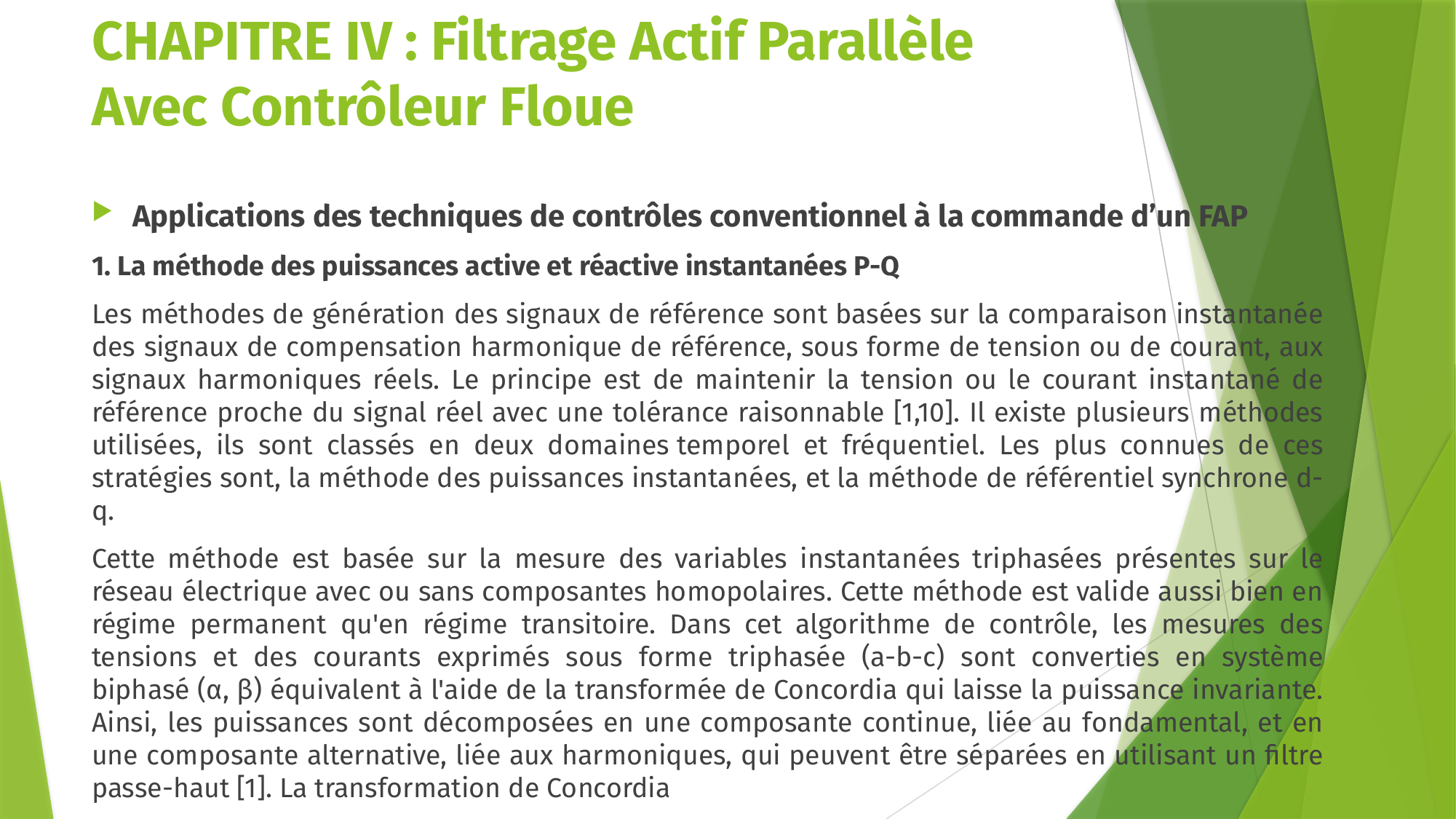

# CHAPITRE IV : Filtrage Actif Parallèle Avec Contrôleur Floue
Applications des techniques de contrôles conventionnel à la commande d’un FAP
1. La méthode des puissances active et réactive instantanées P-Q
Les méthodes de génération des signaux de référence sont basées sur la comparaison instantanée des signaux de compensation harmonique de référence, sous forme de tension ou de courant, aux signaux harmoniques réels. Le principe est de maintenir la tension ou le courant instantané de référence proche du signal réel avec une tolérance raisonnable [1,10]. Il existe plusieurs méthodes utilisées, ils sont classés en deux domaines temporel et fréquentiel. Les plus connues de ces stratégies sont, la méthode des puissances instantanées, et la méthode de référentiel synchrone d-q.
Cette méthode est basée sur la mesure des variables instantanées triphasées présentes sur le réseau électrique avec ou sans composantes homopolaires. Cette méthode est valide aussi bien en régime permanent qu'en régime transitoire. Dans cet algorithme de contrôle, les mesures des tensions et des courants exprimés sous forme triphasée (a-b-c) sont converties en système biphasé (α, β) équivalent à l'aide de la transformée de Concordia qui laisse la puissance invariante. Ainsi, les puissances sont décomposées en une composante continue, liée au fondamental, et en une composante alternative, liée aux harmoniques, qui peuvent être séparées en utilisant un filtre passe-haut [1]. La transformation de Concordia